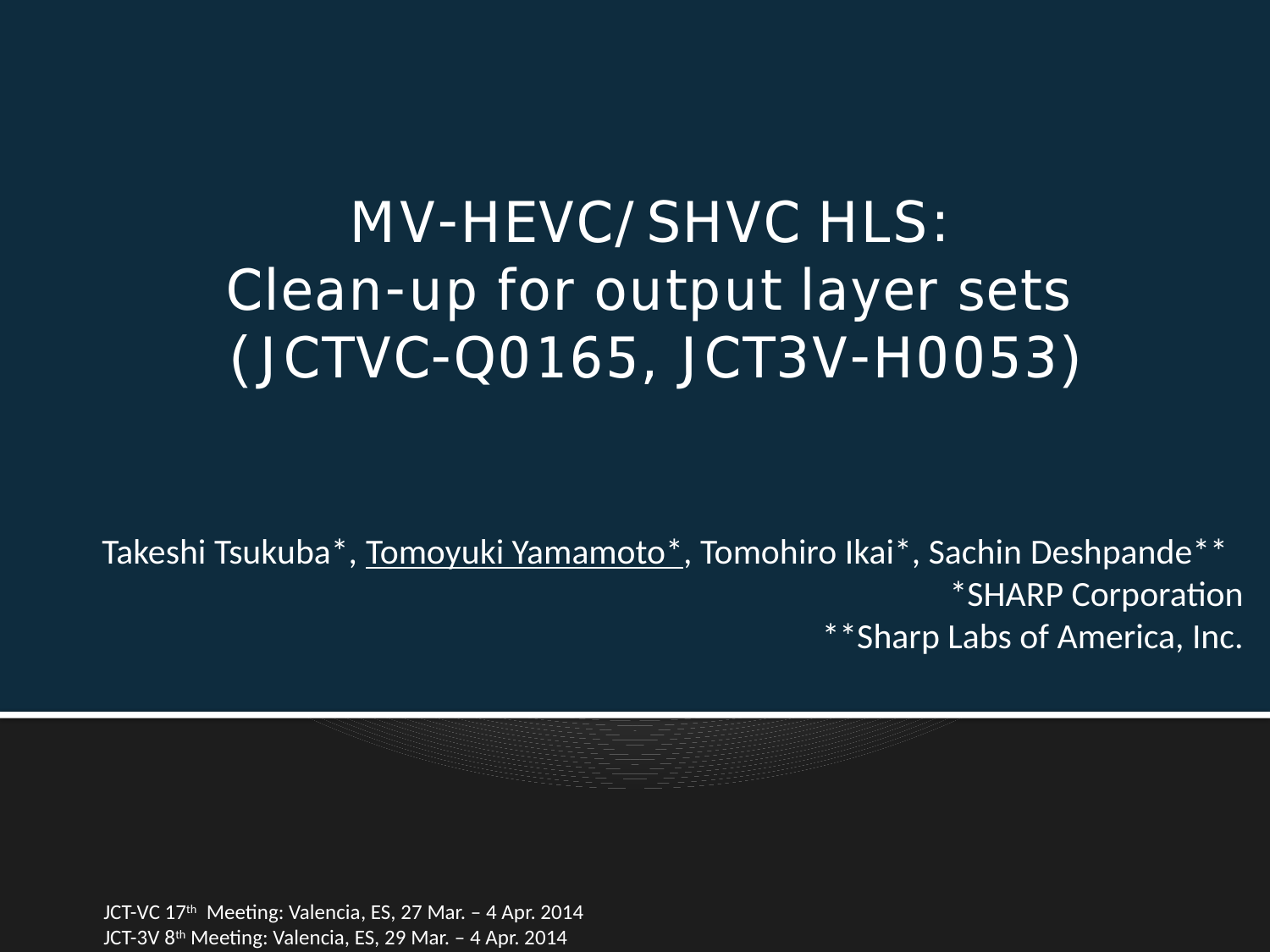

# MV-HEVC/SHVC HLS: Clean-up for output layer sets (JCTVC-Q0165, JCT3V-H0053)

Takeshi Tsukuba*, Tomoyuki Yamamoto*, Tomohiro Ikai*, Sachin Deshpande**
*SHARP Corporation
**Sharp Labs of America, Inc.
JCT-VC 17th  Meeting: Valencia, ES, 27 Mar. – 4 Apr. 2014
JCT-3V 8th Meeting: Valencia, ES, 29 Mar. – 4 Apr. 2014